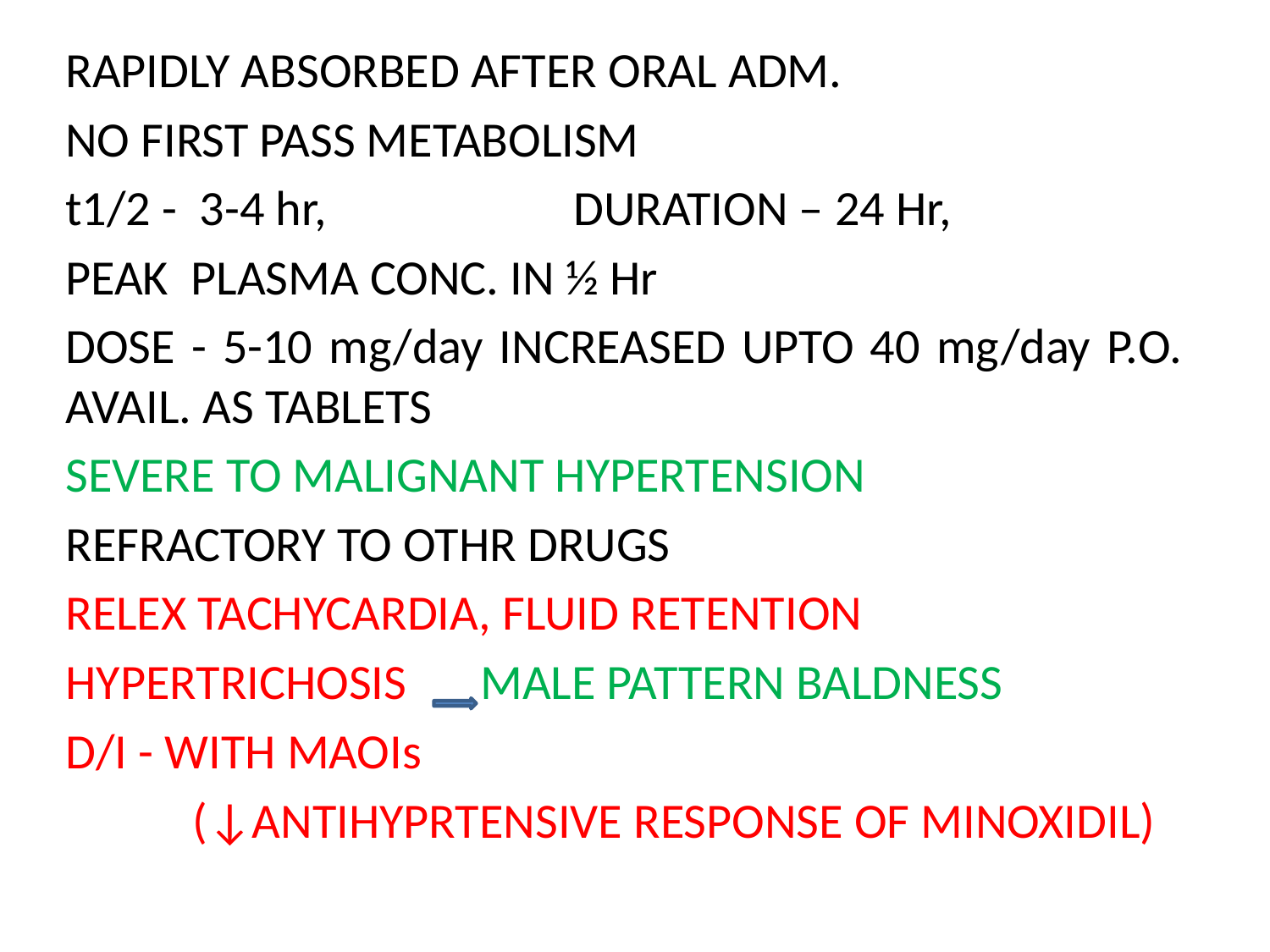

RAPIDLY ABSORBED AFTER ORAL ADM.
NO FIRST PASS METABOLISM
t1/2 -  3-4 hr, 		DURATION – 24 Hr,
PEAK  PLASMA CONC. IN ½ Hr
DOSE - 5-10 mg/day INCREASED UPTO 40 mg/day P.O. AVAIL. AS TABLETS
SEVERE TO MALIGNANT HYPERTENSION
REFRACTORY TO OTHR DRUGS
RELEX TACHYCARDIA, FLUID RETENTION
HYPERTRICHOSIS	   MALE PATTERN BALDNESS
D/I - WITH MAOIs
	(↓ANTIHYPRTENSIVE RESPONSE OF MINOXIDIL)